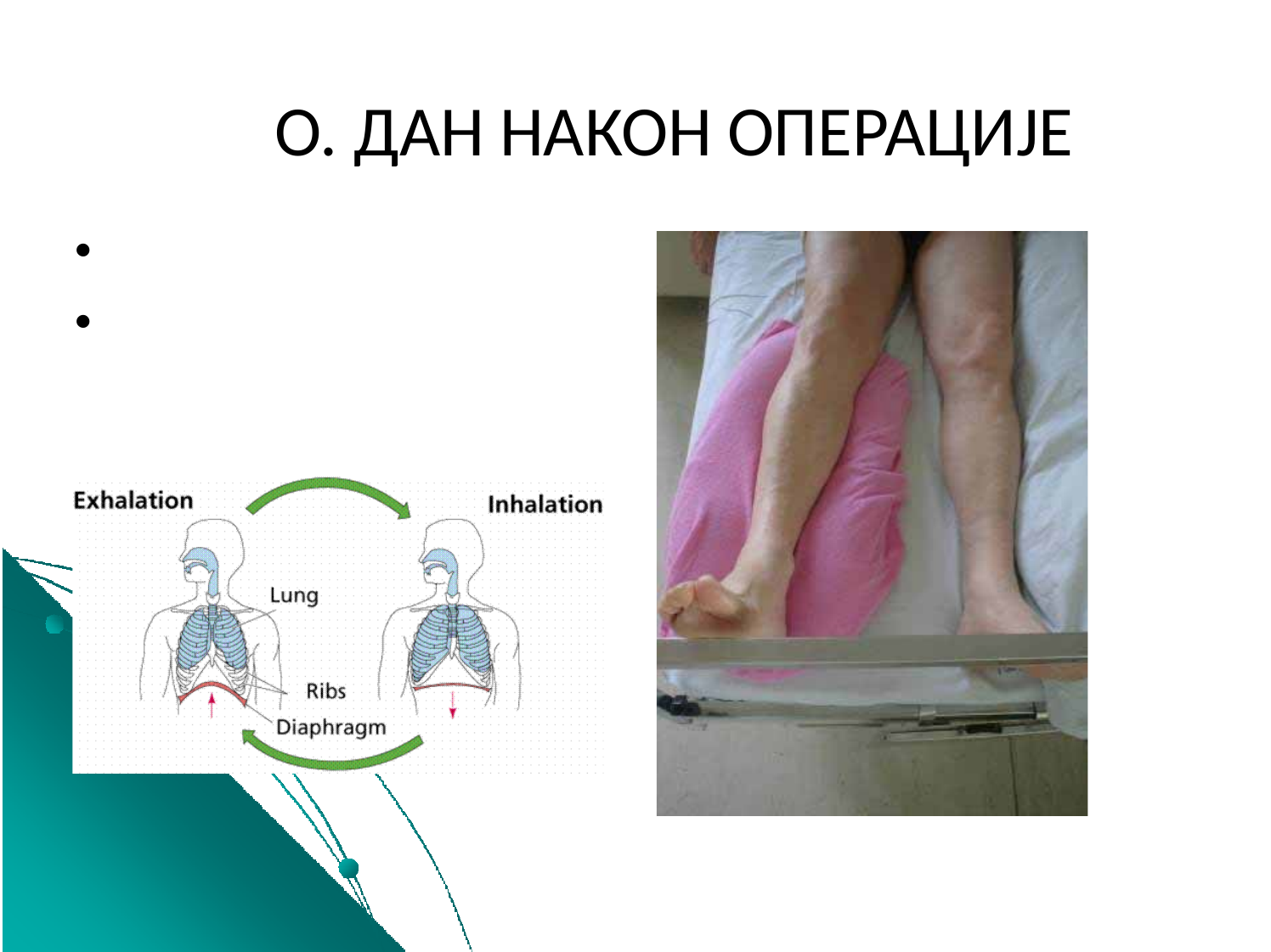

# O. ДАН НАКОН ОПЕРАЦИЈE
vežbe disanja
vežbe zatezanja  muskulature